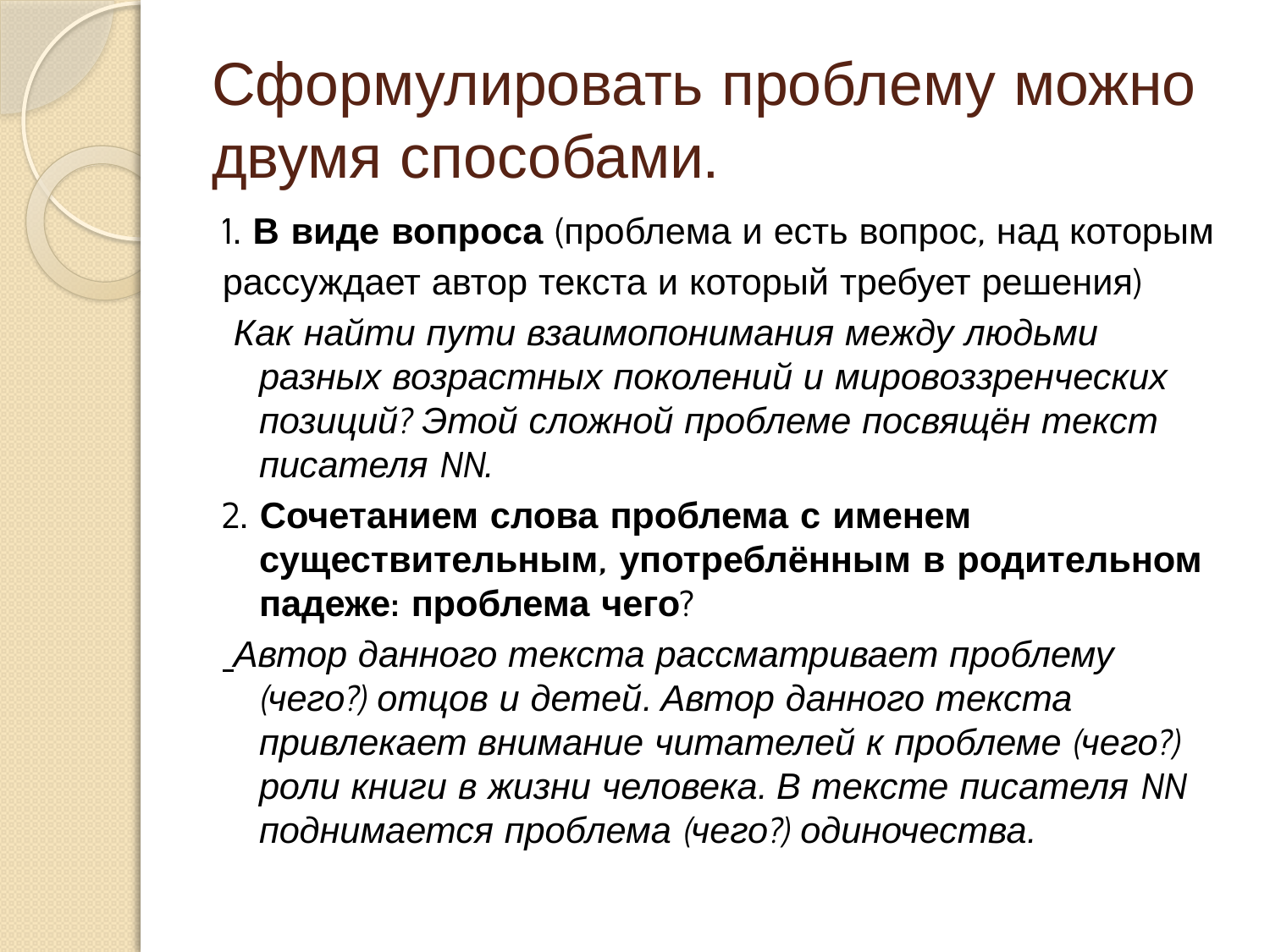

# Сформулировать проблему можно двумя способами.
1. В виде вопроса (проблема и есть вопрос, над которым
рассуждает автор текста и который требует решения)
 Как найти пути взаимопонимания между людьми разных возрастных поколений и мировоззренческих позиций? Этой сложной проблеме посвящён текст писателя NN.
2. Сочетанием слова проблема с именем существительным, употреблённым в родительном падеже: проблема чего?
 Автор данного текста рассматривает проблему (чего?) отцов и детей. Автор данного текста привлекает внимание читателей к проблеме (чего?) роли книги в жизни человека. В тексте писателя NN поднимается проблема (чего?) одиночества.